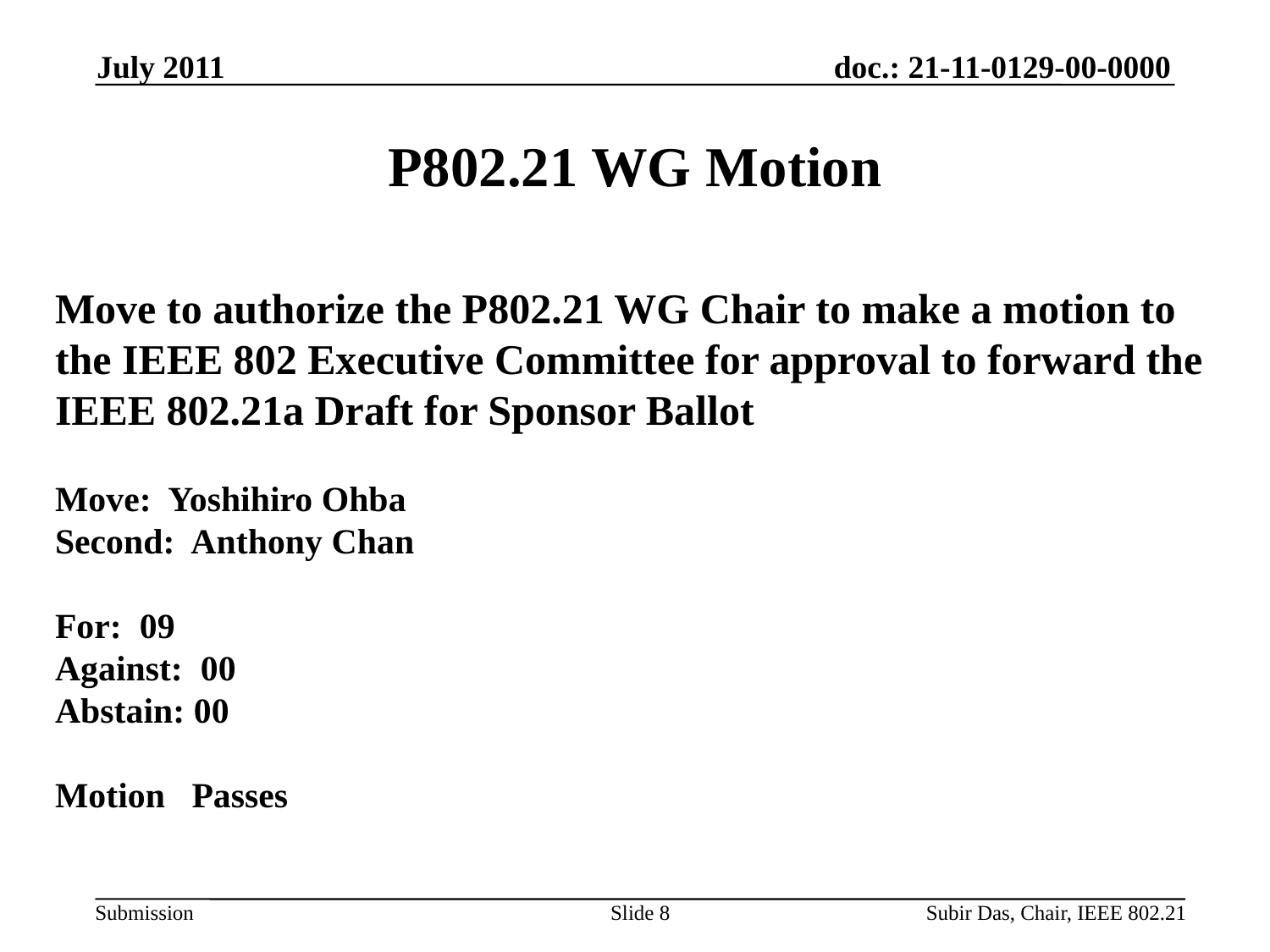

July 2011
# P802.21 WG Motion
Move to authorize the P802.21 WG Chair to make a motion to the IEEE 802 Executive Committee for approval to forward the IEEE 802.21a Draft for Sponsor Ballot

Move:  Yoshihiro Ohba
Second:  Anthony Chan

For:  09
Against:  00
Abstain: 00

Motion   Passes
Slide 8
Subir Das, Chair, IEEE 802.21